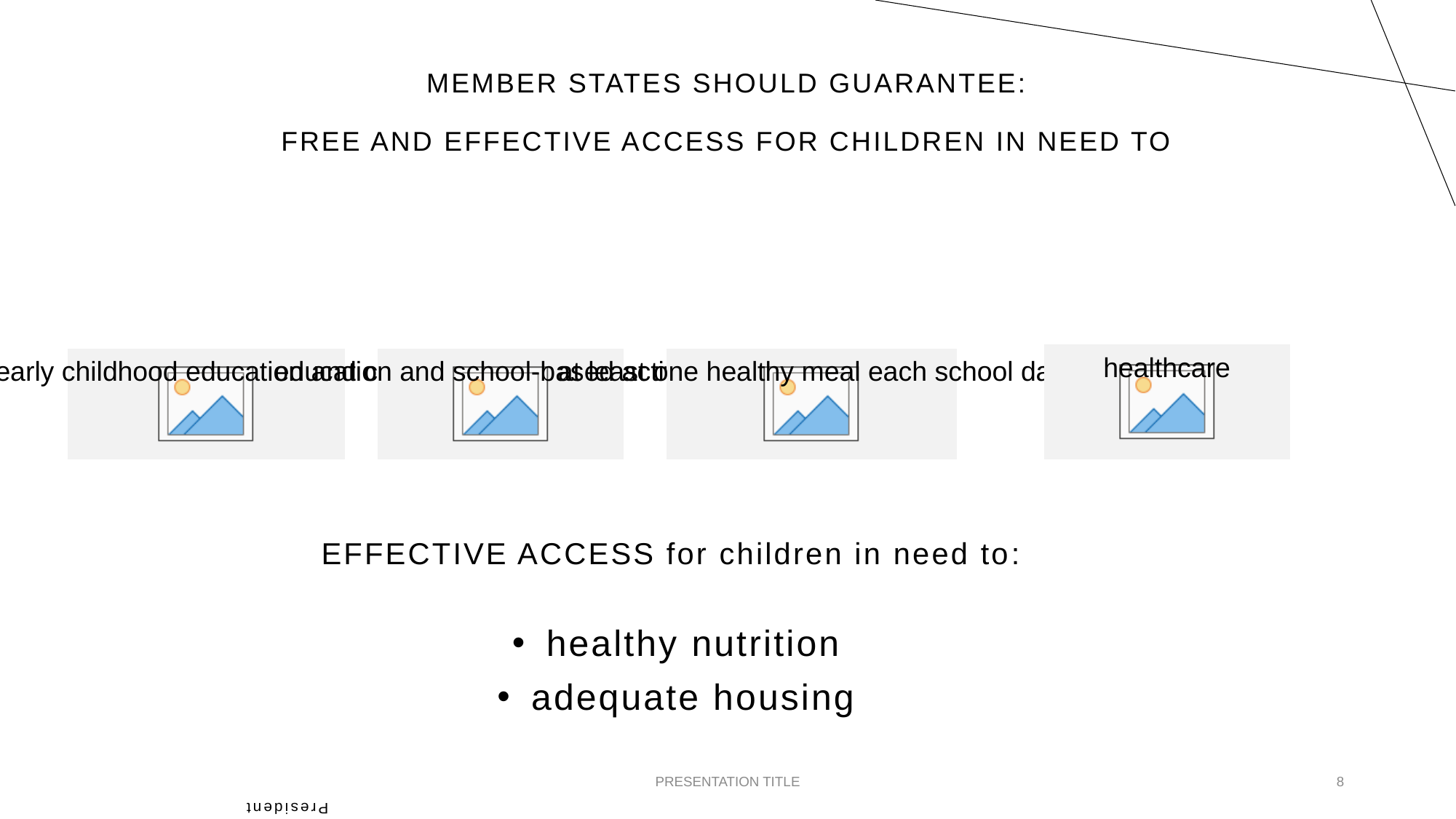

# Member States should guarantee: FREE AND EFFECTIVE ACCESS for children in need to
healthcare
early childhood education and care
education and school-based activities
at least one healthy meal each school day
EFFECTIVE ACCESS for children in need to:

healthy nutrition
adequate housing
PRESENTATION TITLE
8

President